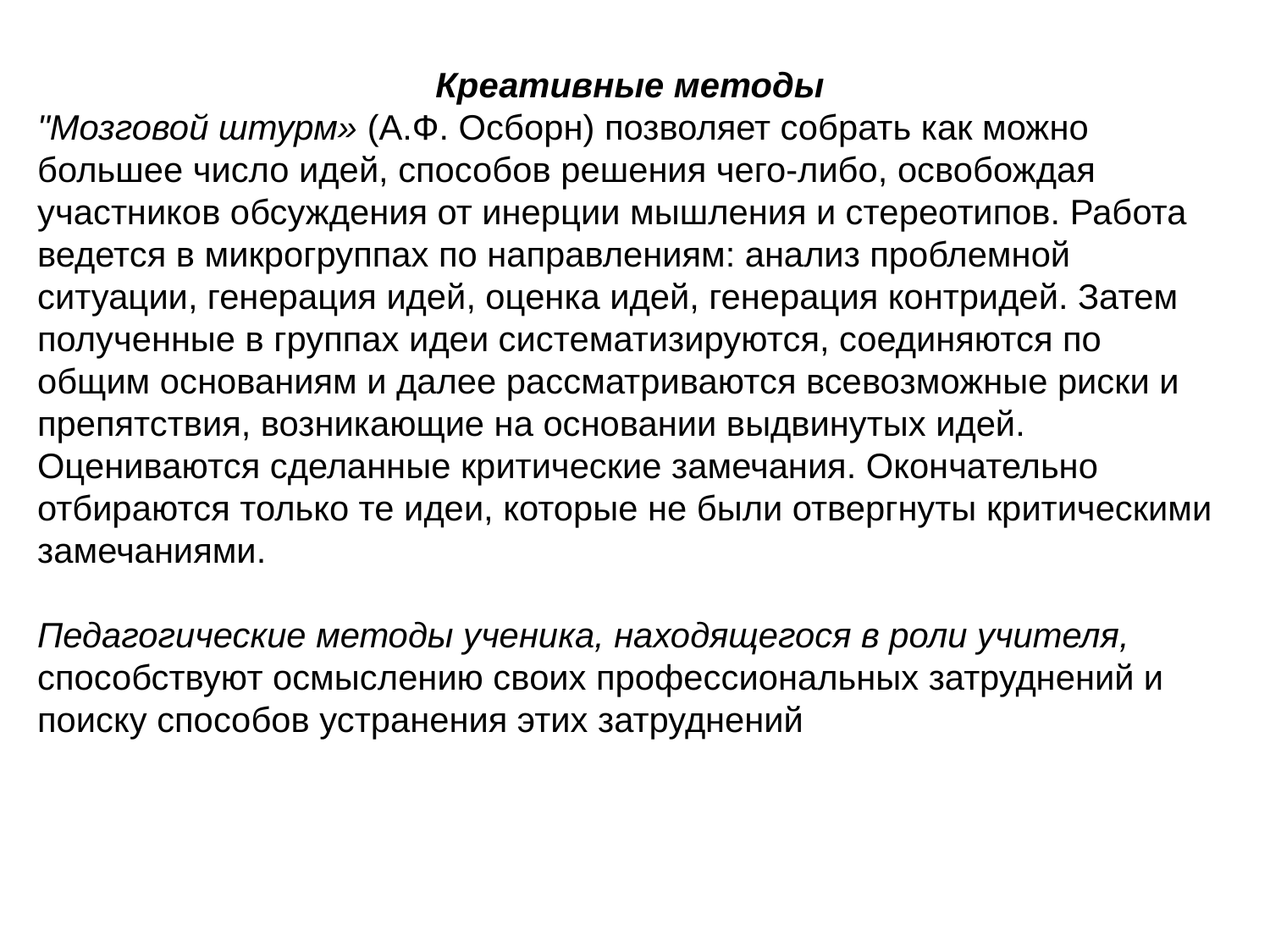

Креативные методы
"Мозговой штурм» (А.Ф. Осборн) позволяет собрать как можно большее число идей, способов решения чего-либо, освобождая участников обсуждения от инерции мышления и стереотипов. Работа ведется в микрогруппах по направлениям: анализ проблемной ситуации, генерация идей, оценка идей, генерация контридей. Затем полученные в группах идеи систематизируются, соединяются по общим основаниям и далее рассматриваются всевозможные риски и препятствия, возникающие на основании выдвинутых идей. Оцениваются сделанные критические замечания. Окончательно отбираются только те идеи, которые не были отвергнуты критическими замечаниями.

Педагогические методы ученика, находящегося в роли учителя, способствуют осмыслению своих профессиональных затруднений и поиску способов устранения этих затруднений